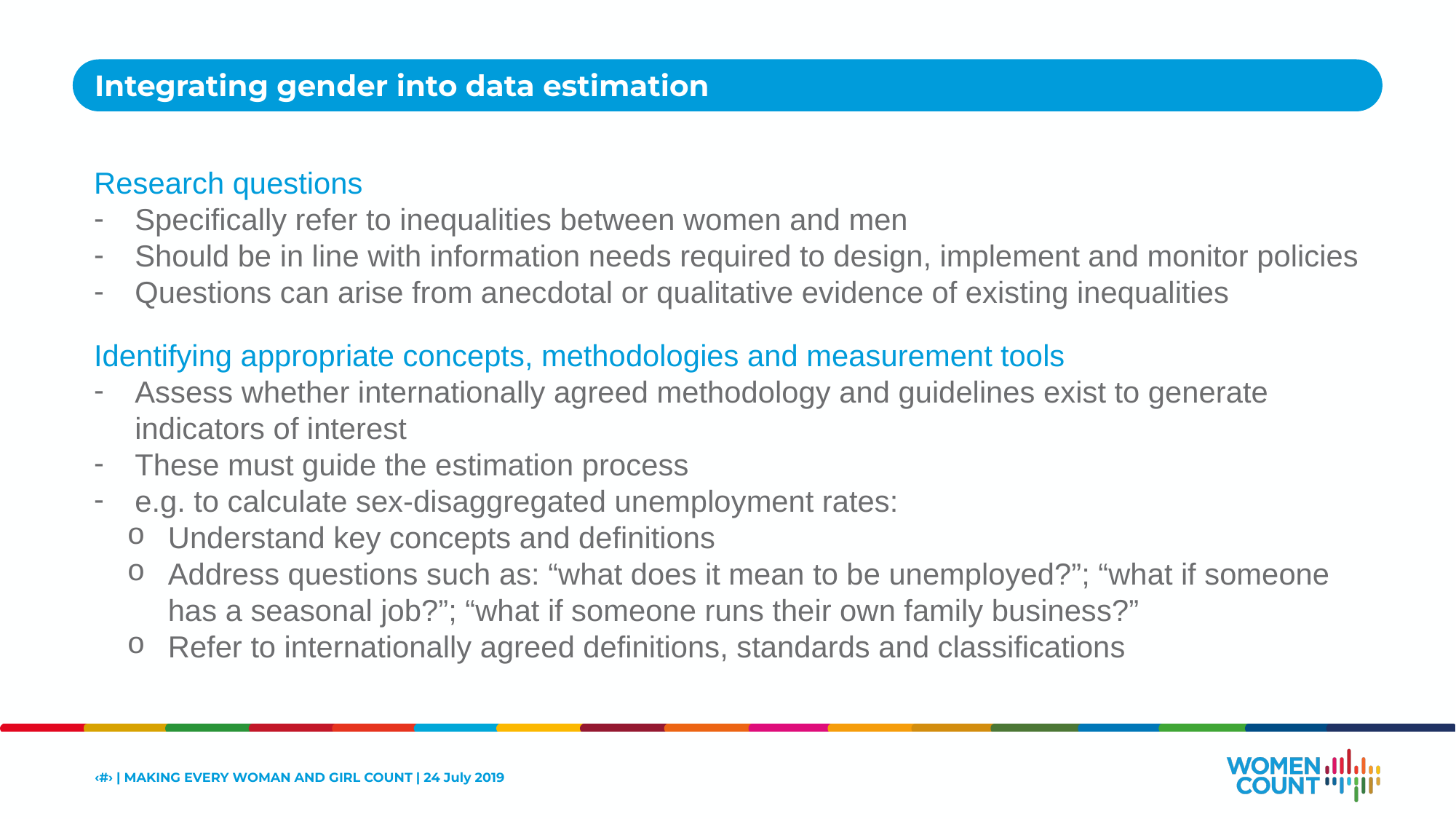

Integrating gender into data estimation
Research questions
Specifically refer to inequalities between women and men
Should be in line with information needs required to design, implement and monitor policies
Questions can arise from anecdotal or qualitative evidence of existing inequalities
Identifying appropriate concepts, methodologies and measurement tools
Assess whether internationally agreed methodology and guidelines exist to generate indicators of interest
These must guide the estimation process
e.g. to calculate sex-disaggregated unemployment rates:
Understand key concepts and definitions
Address questions such as: “what does it mean to be unemployed?”; “what if someone has a seasonal job?”; “what if someone runs their own family business?”
Refer to internationally agreed definitions, standards and classifications
‹#› | MAKING EVERY WOMAN AND GIRL COUNT | 24 July 2019